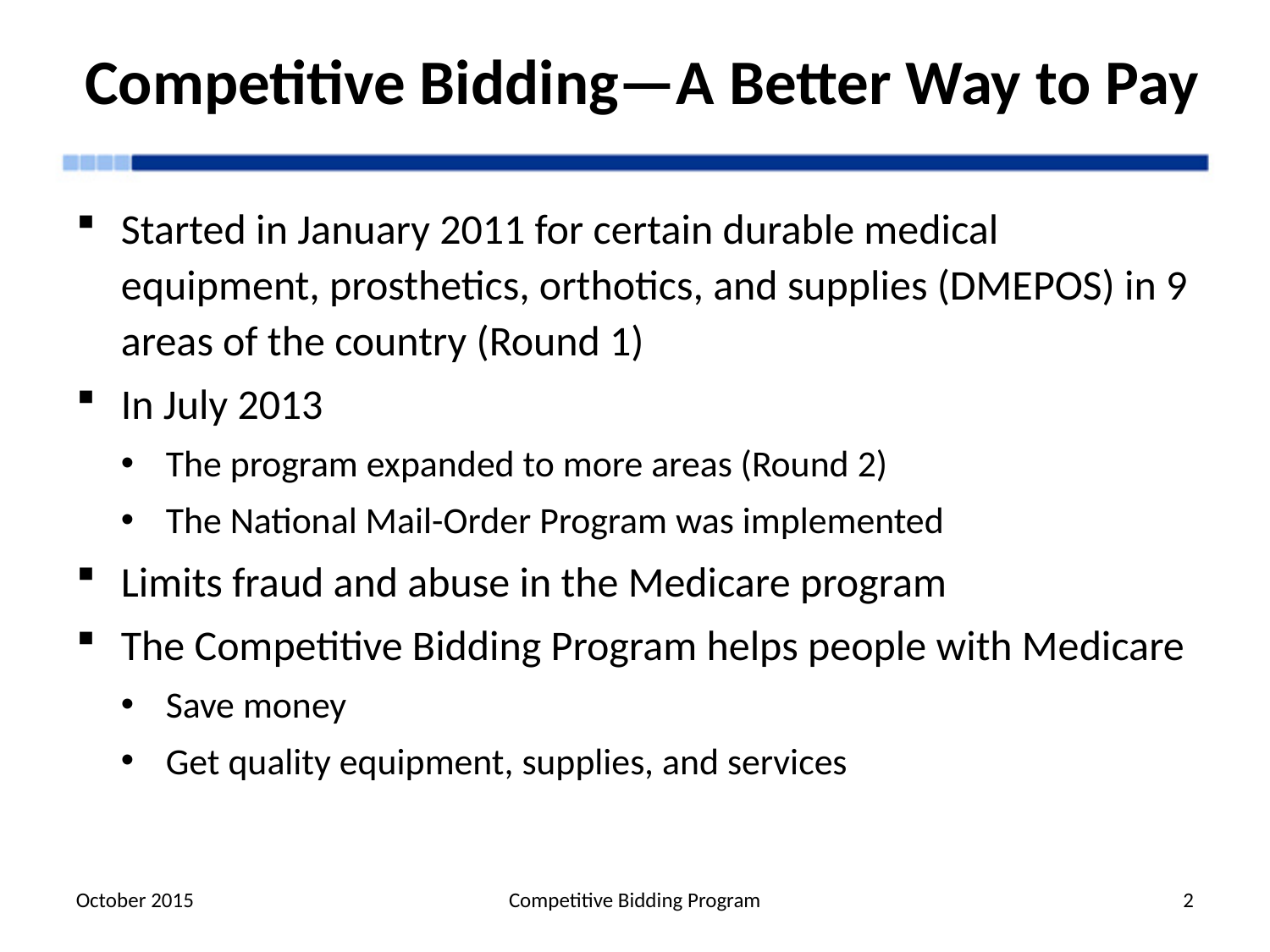

# Competitive Bidding—A Better Way to Pay
Started in January 2011 for certain durable medical equipment, prosthetics, orthotics, and supplies (DMEPOS) in 9 areas of the country (Round 1)
In July 2013
The program expanded to more areas (Round 2)
The National Mail-Order Program was implemented
Limits fraud and abuse in the Medicare program
The Competitive Bidding Program helps people with Medicare
Save money
Get quality equipment, supplies, and services
October 2015
Competitive Bidding Program
2